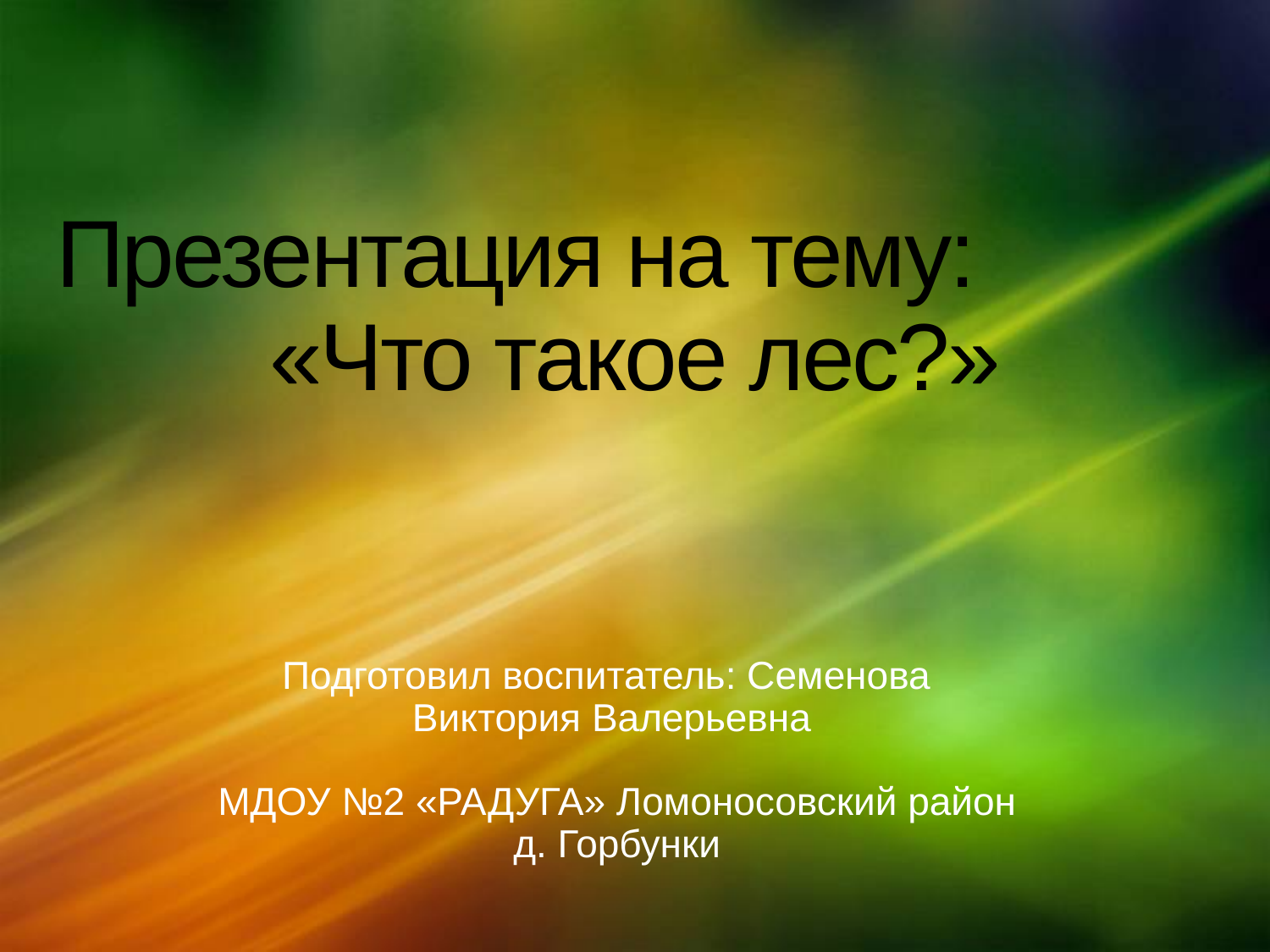

# Презентация на тему: «Что такое лес?»
Подготовил воспитатель: Семенова
Виктория Валерьевна

 МДОУ №2 «РАДУГА» Ломоносовский район
 д. Горбунки